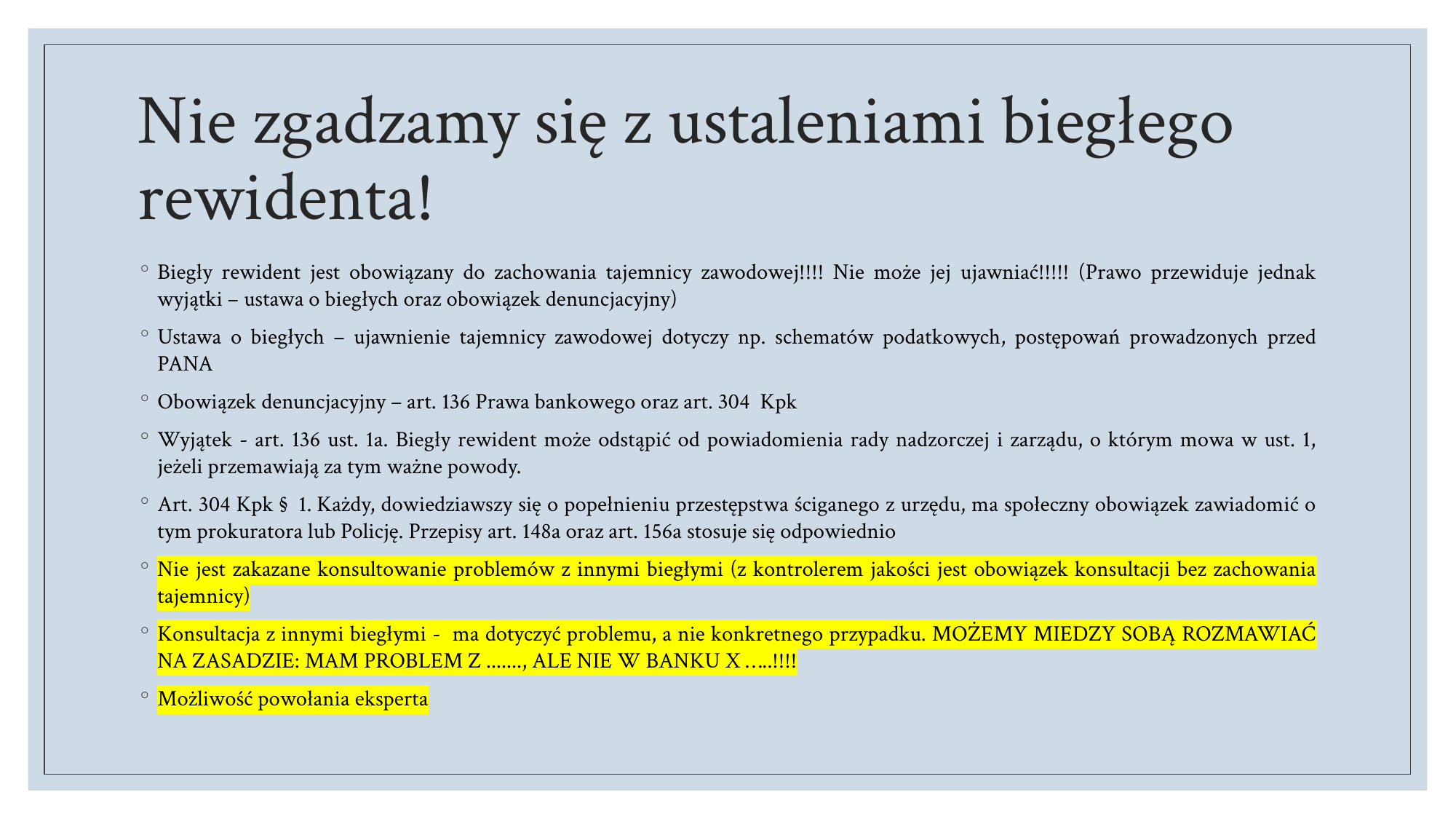

# Nie zgadzamy się z ustaleniami biegłego rewidenta!
Biegły rewident jest obowiązany do zachowania tajemnicy zawodowej!!!! Nie może jej ujawniać!!!!! (Prawo przewiduje jednak wyjątki – ustawa o biegłych oraz obowiązek denuncjacyjny)
Ustawa o biegłych – ujawnienie tajemnicy zawodowej dotyczy np. schematów podatkowych, postępowań prowadzonych przed PANA
Obowiązek denuncjacyjny – art. 136 Prawa bankowego oraz art. 304  Kpk
Wyjątek - art. 136 ust. 1a. Biegły rewident może odstąpić od powiadomienia rady nadzorczej i zarządu, o którym mowa w ust. 1, jeżeli przemawiają za tym ważne powody.
Art. 304 Kpk §  1. Każdy, dowiedziawszy się o popełnieniu przestępstwa ściganego z urzędu, ma społeczny obowiązek zawiadomić o tym prokuratora lub Policję. Przepisy art. 148a oraz art. 156a stosuje się odpowiednio
Nie jest zakazane konsultowanie problemów z innymi biegłymi (z kontrolerem jakości jest obowiązek konsultacji bez zachowania tajemnicy)
Konsultacja z innymi biegłymi -  ma dotyczyć problemu, a nie konkretnego przypadku. MOŻEMY MIEDZY SOBĄ ROZMAWIAĆ NA ZASADZIE: MAM PROBLEM Z ......., ALE NIE W BANKU X …..!!!!
Możliwość powołania eksperta